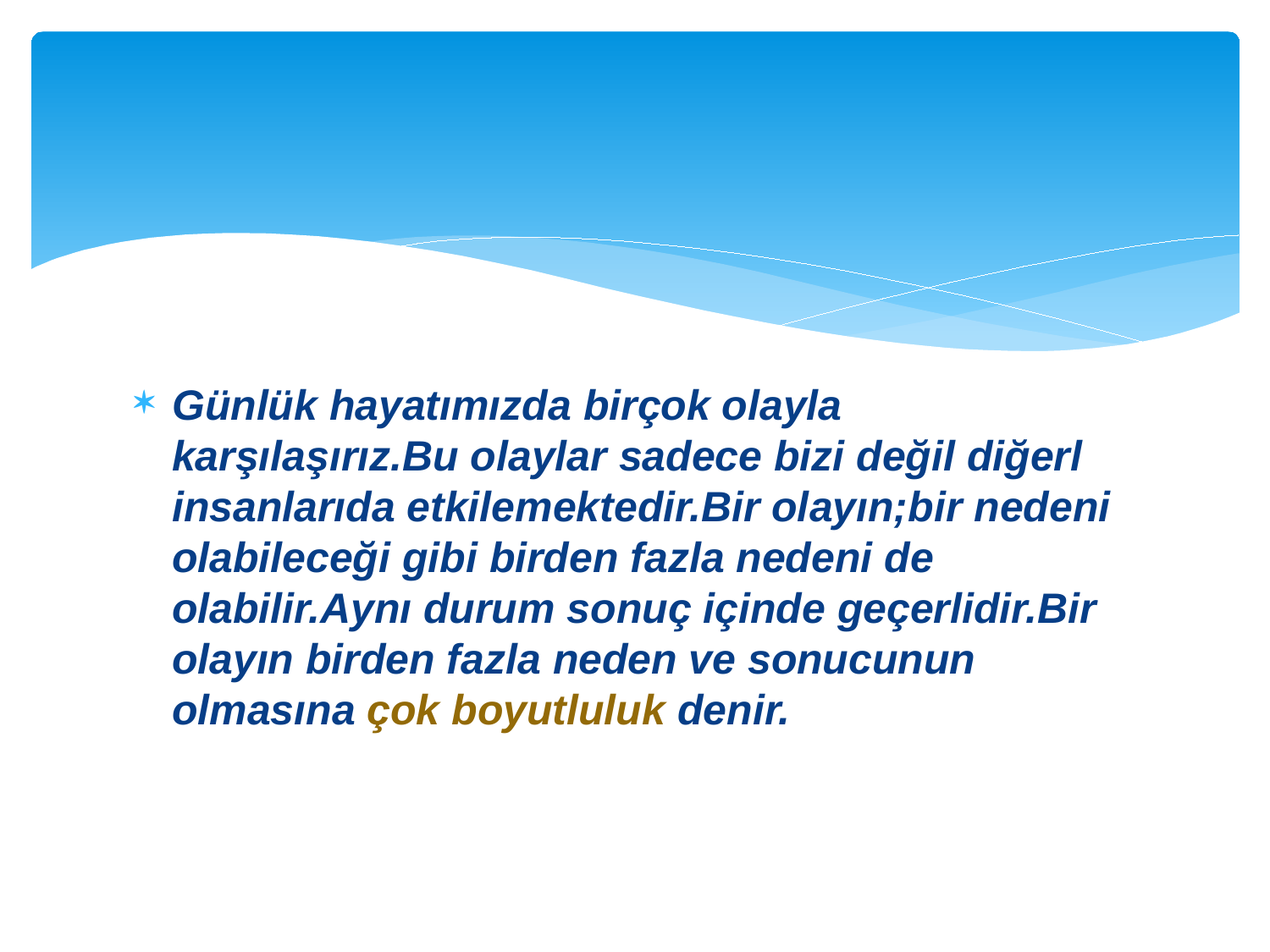

#
Günlük hayatımızda birçok olayla karşılaşırız.Bu olaylar sadece bizi değil diğerl insanlarıda etkilemektedir.Bir olayın;bir nedeni olabileceği gibi birden fazla nedeni de olabilir.Aynı durum sonuç içinde geçerlidir.Bir olayın birden fazla neden ve sonucunun olmasına çok boyutluluk denir.